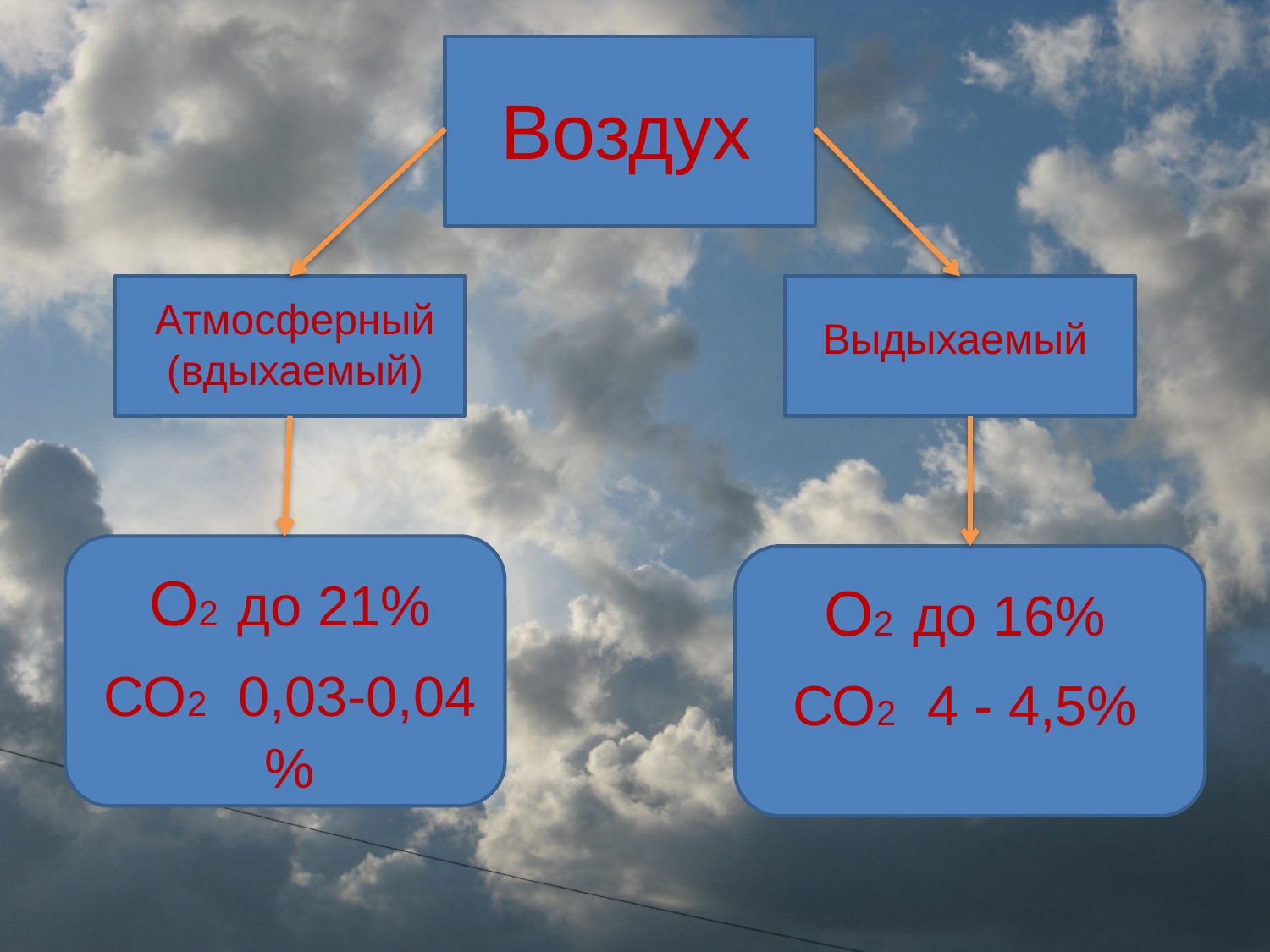

Воздух

Атмосферный (вдыхаемый)
Выдыхаемый

О2  до 21%
СО2  0,03-0,04 %
О2  до 16%
СО2  4 - 4,5%